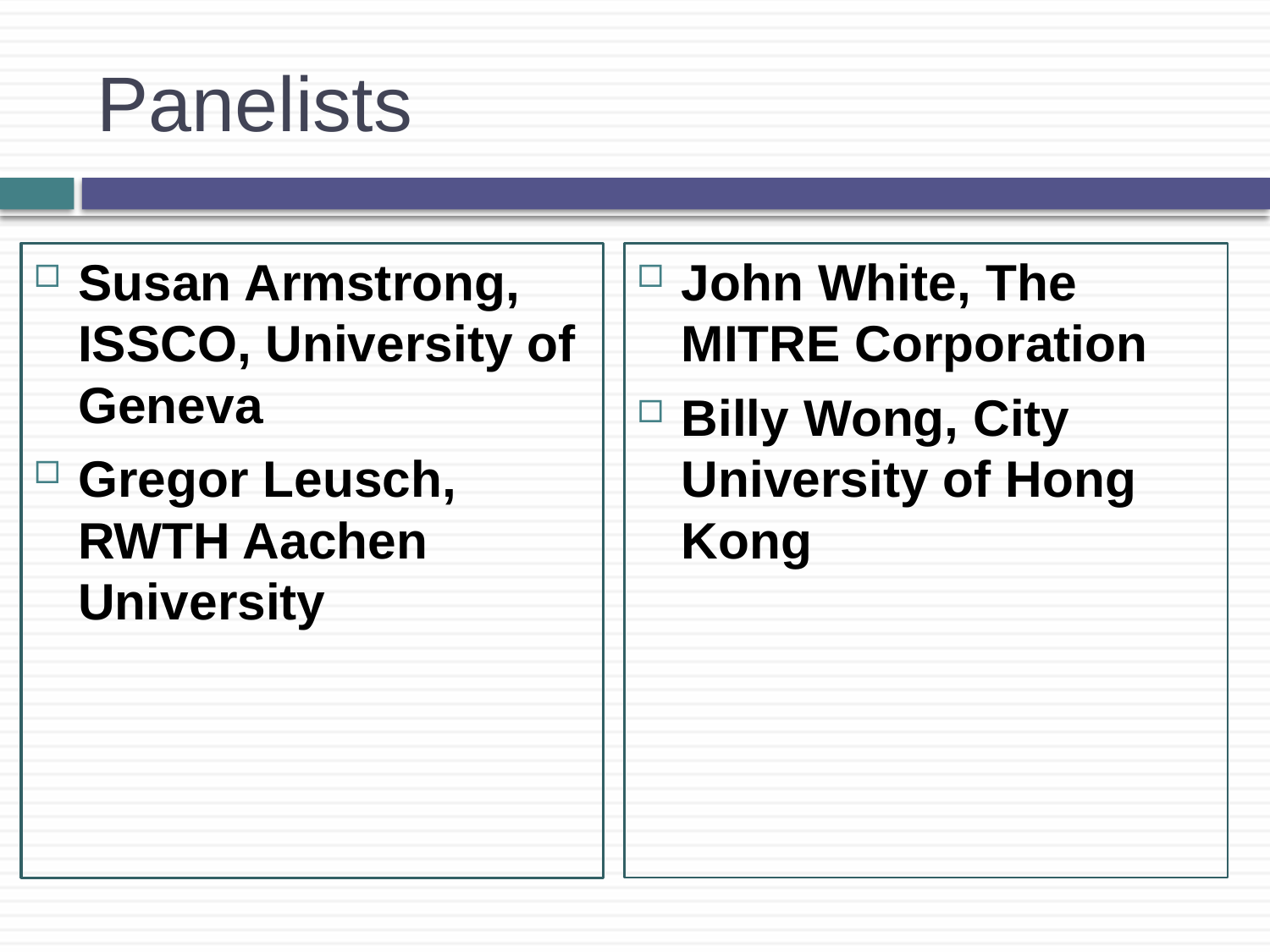

# Panelists
Susan Armstrong, ISSCO, University of Geneva
Gregor Leusch, RWTH Aachen University

John White, The MITRE Corporation
Billy Wong, City University of Hong Kong